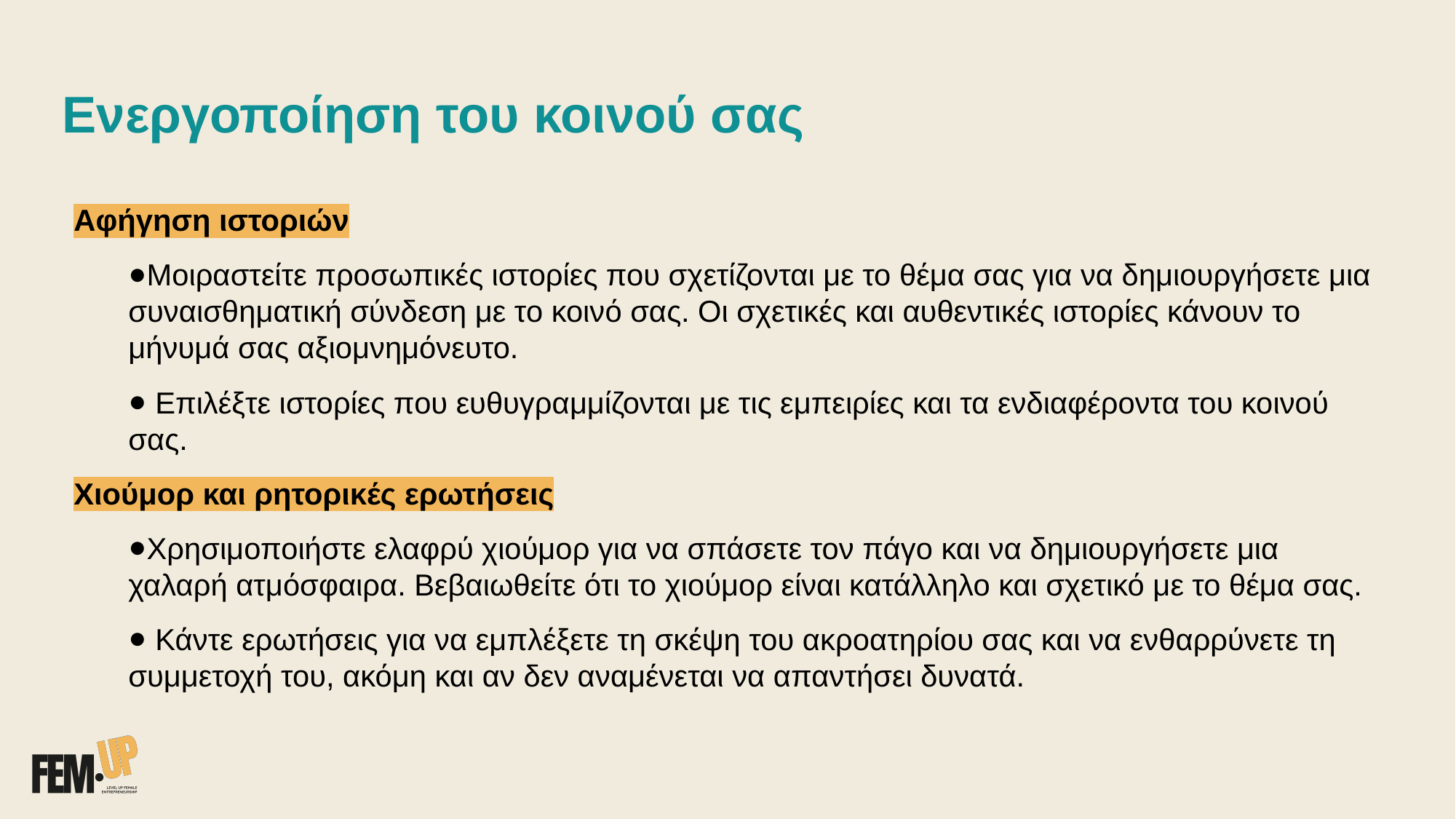

# Ενεργοποίηση του κοινού σας
Αφήγηση ιστοριών
Μοιραστείτε προσωπικές ιστορίες που σχετίζονται με το θέμα σας για να δημιουργήσετε μια συναισθηματική σύνδεση με το κοινό σας. Οι σχετικές και αυθεντικές ιστορίες κάνουν το μήνυμά σας αξιομνημόνευτο.
 Επιλέξτε ιστορίες που ευθυγραμμίζονται με τις εμπειρίες και τα ενδιαφέροντα του κοινού σας.
Χιούμορ και ρητορικές ερωτήσεις
Χρησιμοποιήστε ελαφρύ χιούμορ για να σπάσετε τον πάγο και να δημιουργήσετε μια χαλαρή ατμόσφαιρα. Βεβαιωθείτε ότι το χιούμορ είναι κατάλληλο και σχετικό με το θέμα σας.
 Κάντε ερωτήσεις για να εμπλέξετε τη σκέψη του ακροατηρίου σας και να ενθαρρύνετε τη συμμετοχή του, ακόμη και αν δεν αναμένεται να απαντήσει δυνατά.